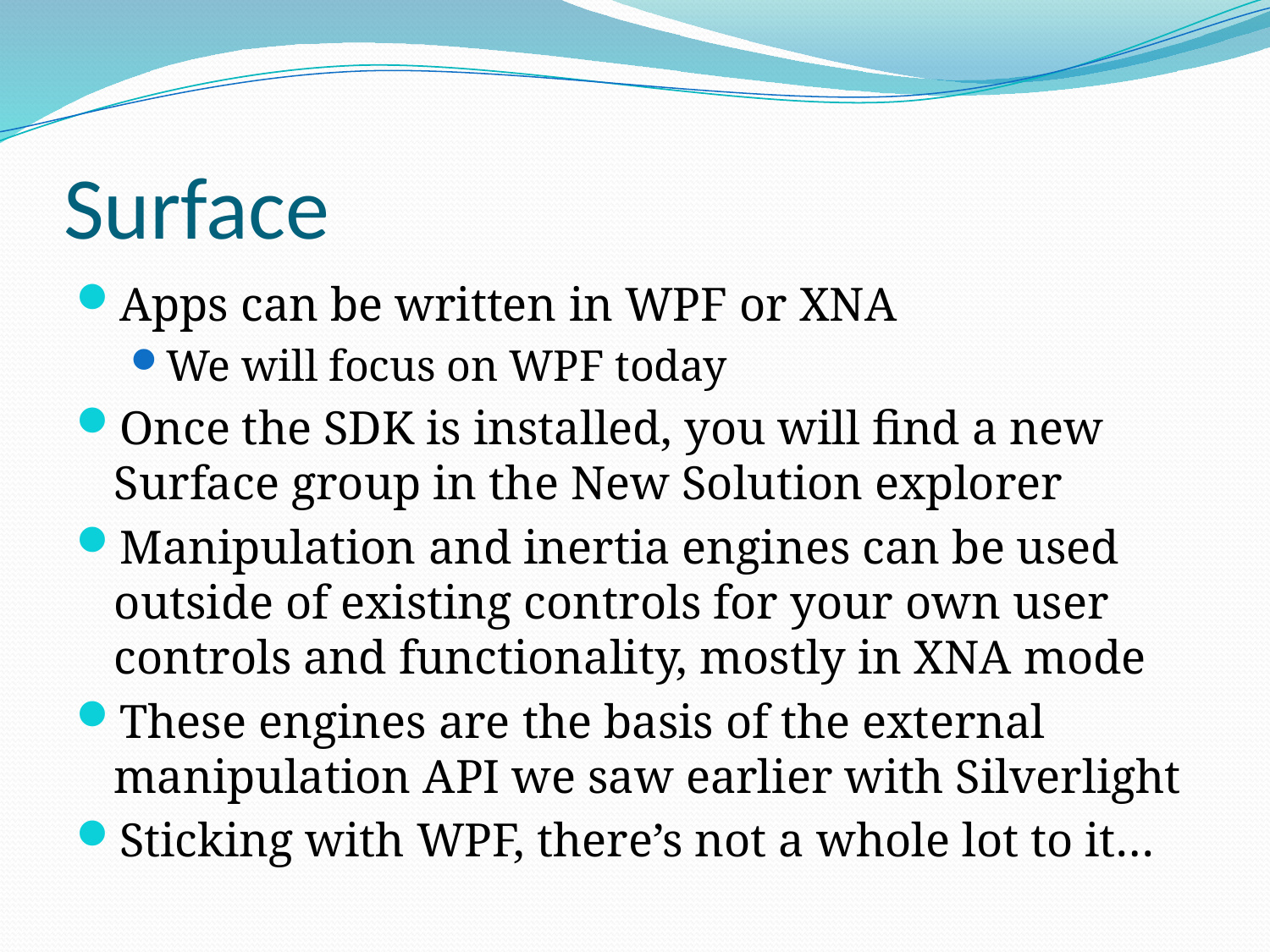

# Surface
Apps can be written in WPF or XNA
We will focus on WPF today
Once the SDK is installed, you will find a new Surface group in the New Solution explorer
Manipulation and inertia engines can be used outside of existing controls for your own user controls and functionality, mostly in XNA mode
These engines are the basis of the external manipulation API we saw earlier with Silverlight
Sticking with WPF, there’s not a whole lot to it…